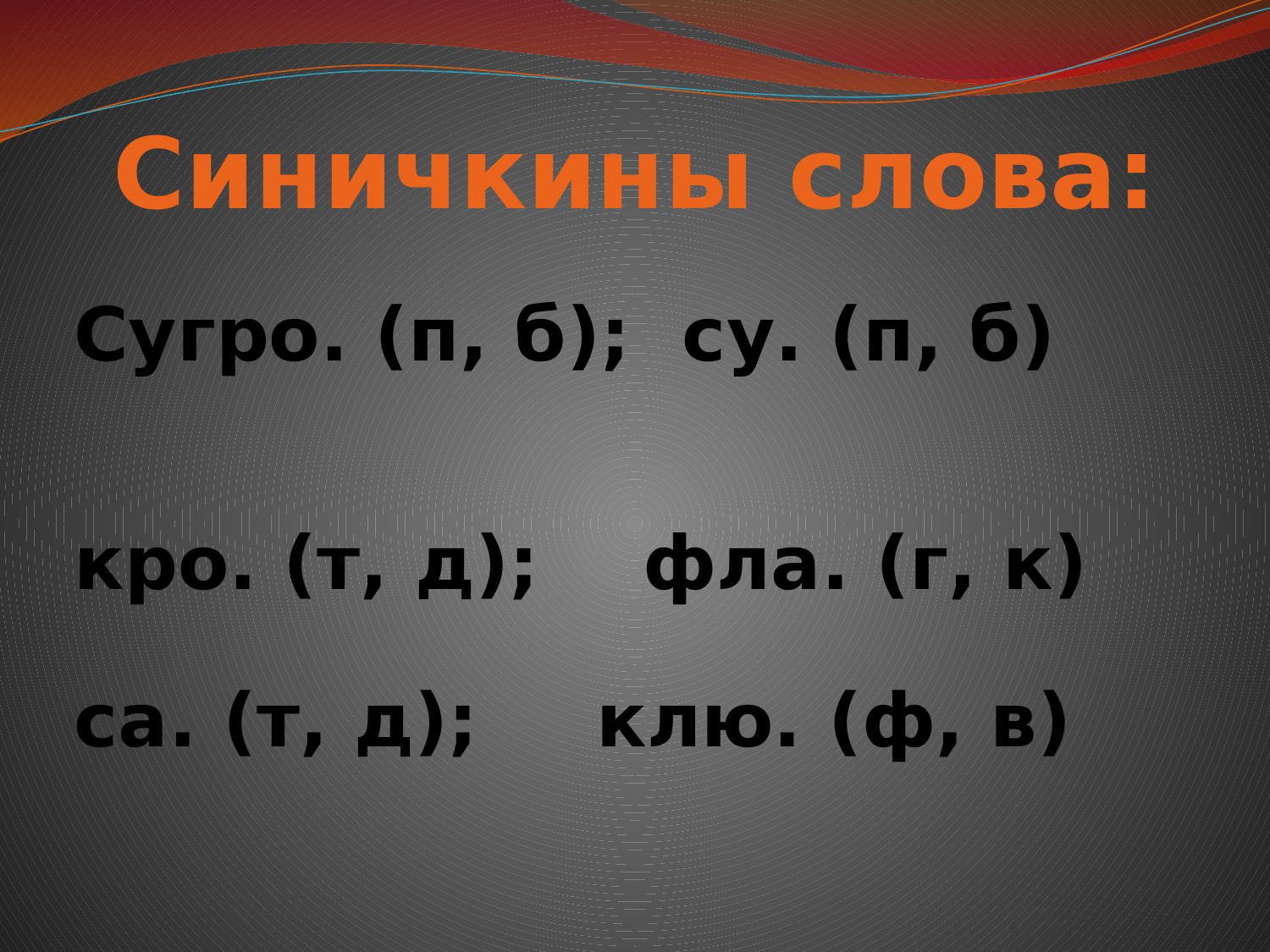

# Синичкины слова:
Сугро. (п, б);  су. (п, б)

кро. (т, д);    фла. (г, к)

са. (т, д);     клю. (ф, в)